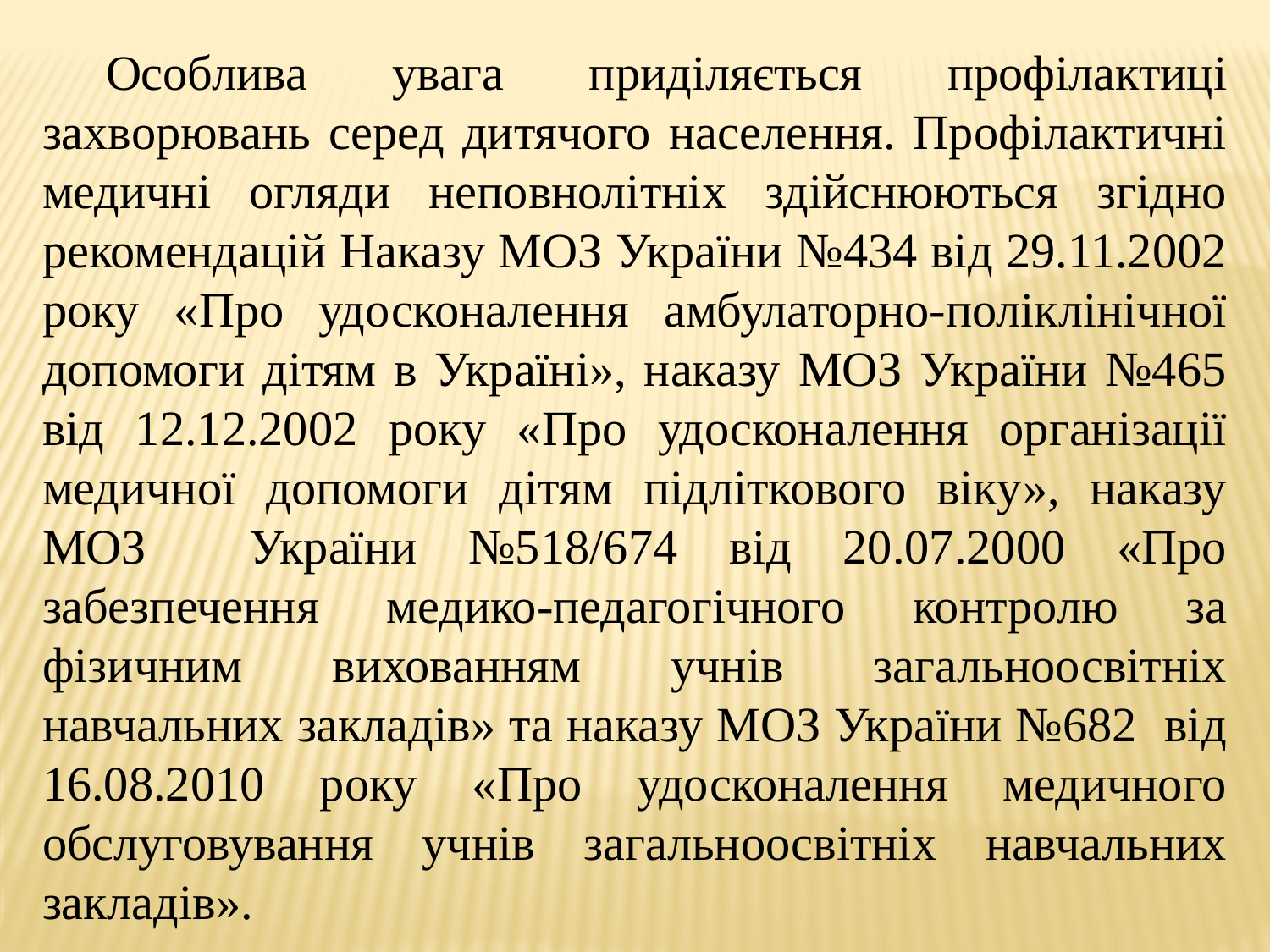

Особлива увага приділяється профілактиці захворювань серед дитячого населення. Профілактичні медичні огляди неповнолітніх здійснюються згідно рекомендацій Наказу МОЗ України №434 від 29.11.2002 року «Про удосконалення амбулаторно-поліклінічної допомоги дітям в Україні», наказу МОЗ України №465 від 12.12.2002 року «Про удосконалення організації медичної допомоги дітям підліткового віку», наказу МОЗ  України №518/674 від 20.07.2000 «Про забезпечення медико-педагогічного контролю за фізичним вихованням учнів загальноосвітніх навчальних закладів» та наказу МОЗ України №682  від 16.08.2010 року «Про удосконалення медичного обслуговування учнів загальноосвітніх навчальних закладів».